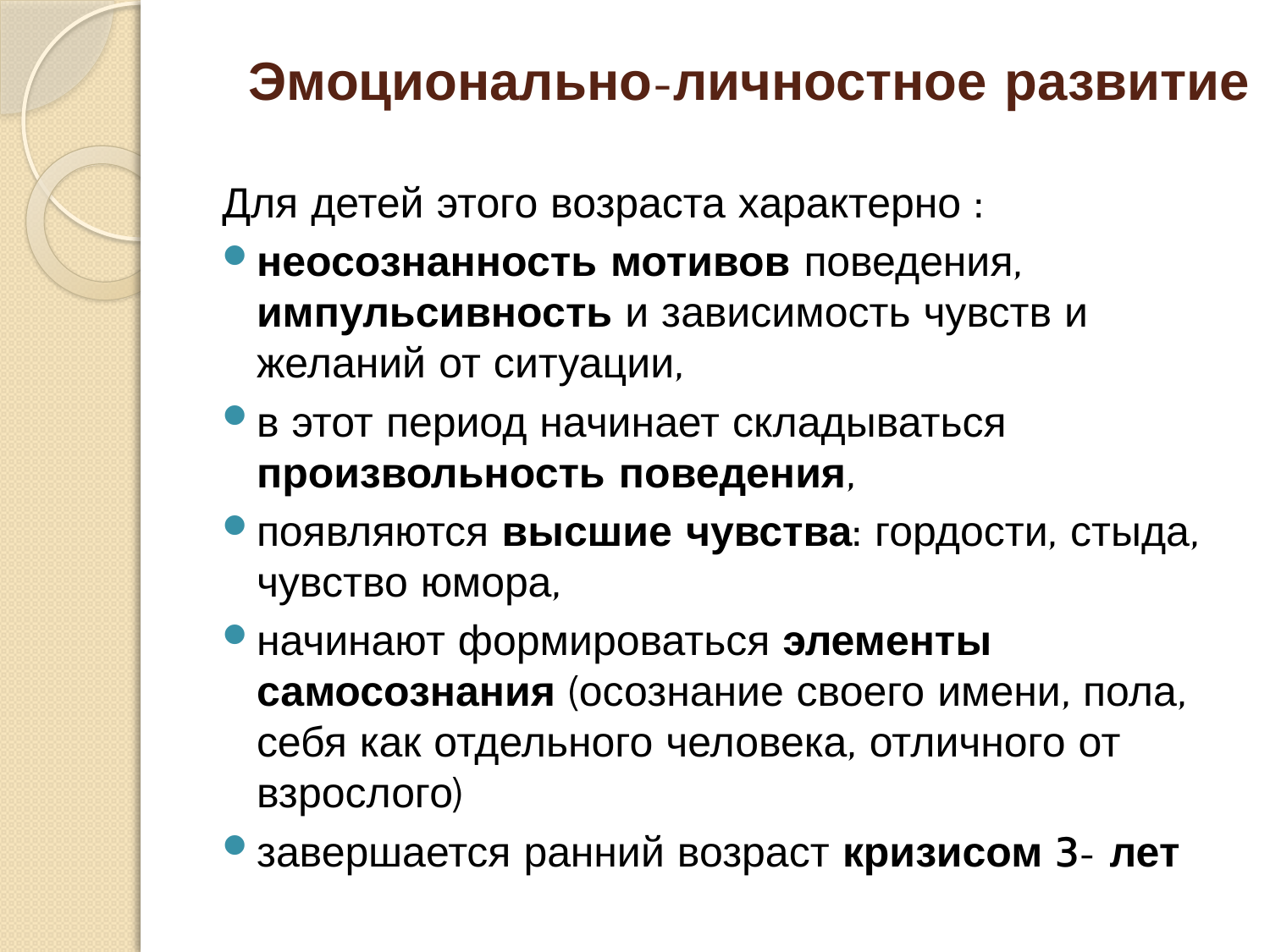

# Эмоционально-личностное развитие
Для детей этого возраста характерно :
неосознанность мотивов поведения, импульсивность и зависимость чувств и желаний от ситуации,
в этот период начинает складываться произвольность поведения,
появляются высшие чувства: гордости, стыда, чувство юмора,
начинают формироваться элементы самосознания (осознание своего имени, пола, себя как отдельного человека, отличного от взрослого)
завершается ранний возраст кризисом 3- лет